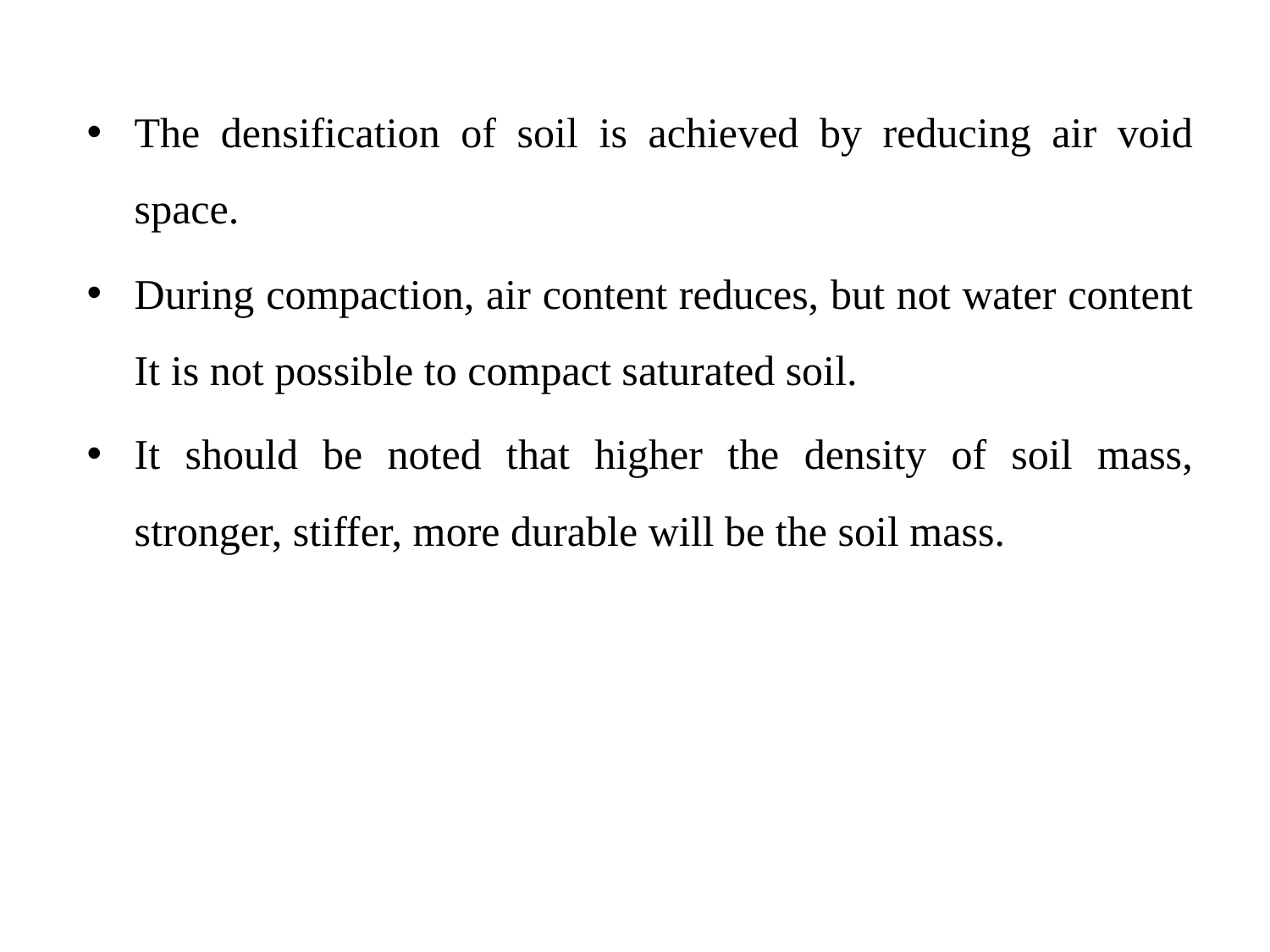

The densification of soil is achieved by reducing air void space.
During compaction, air content reduces, but not water content It is not possible to compact saturated soil.
It should be noted that higher the density of soil mass, stronger, stiffer, more durable will be the soil mass.